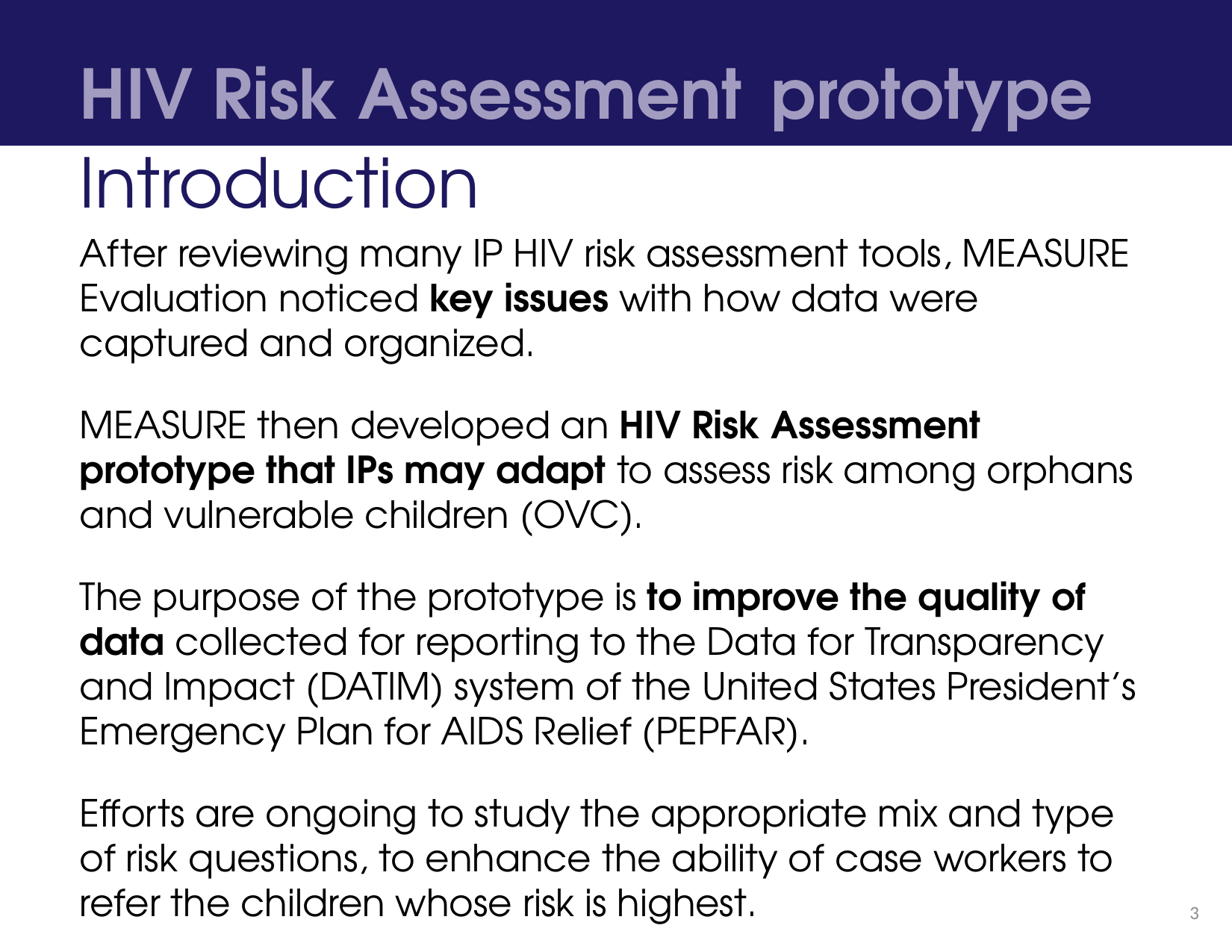

# HIV Risk Assessment	 prototype
Introduction
After reviewing many IP HIV risk assessment tools, MEASURE Evaluation noticed key issues with how data were captured and organized.
MEASURE then developed an HIV Risk Assessment prototype that IPs may adapt to assess risk among orphans and vulnerable children (OVC).
The purpose of the prototype is to improve the quality of data collected for reporting to the Data for Transparency and Impact (DATIM) system of the United States President’s Emergency Plan for AIDS Relief (PEPFAR).
Efforts are ongoing to study the appropriate mix and type of risk questions, to enhance the ability of case workers to refer the children whose risk is highest.
3